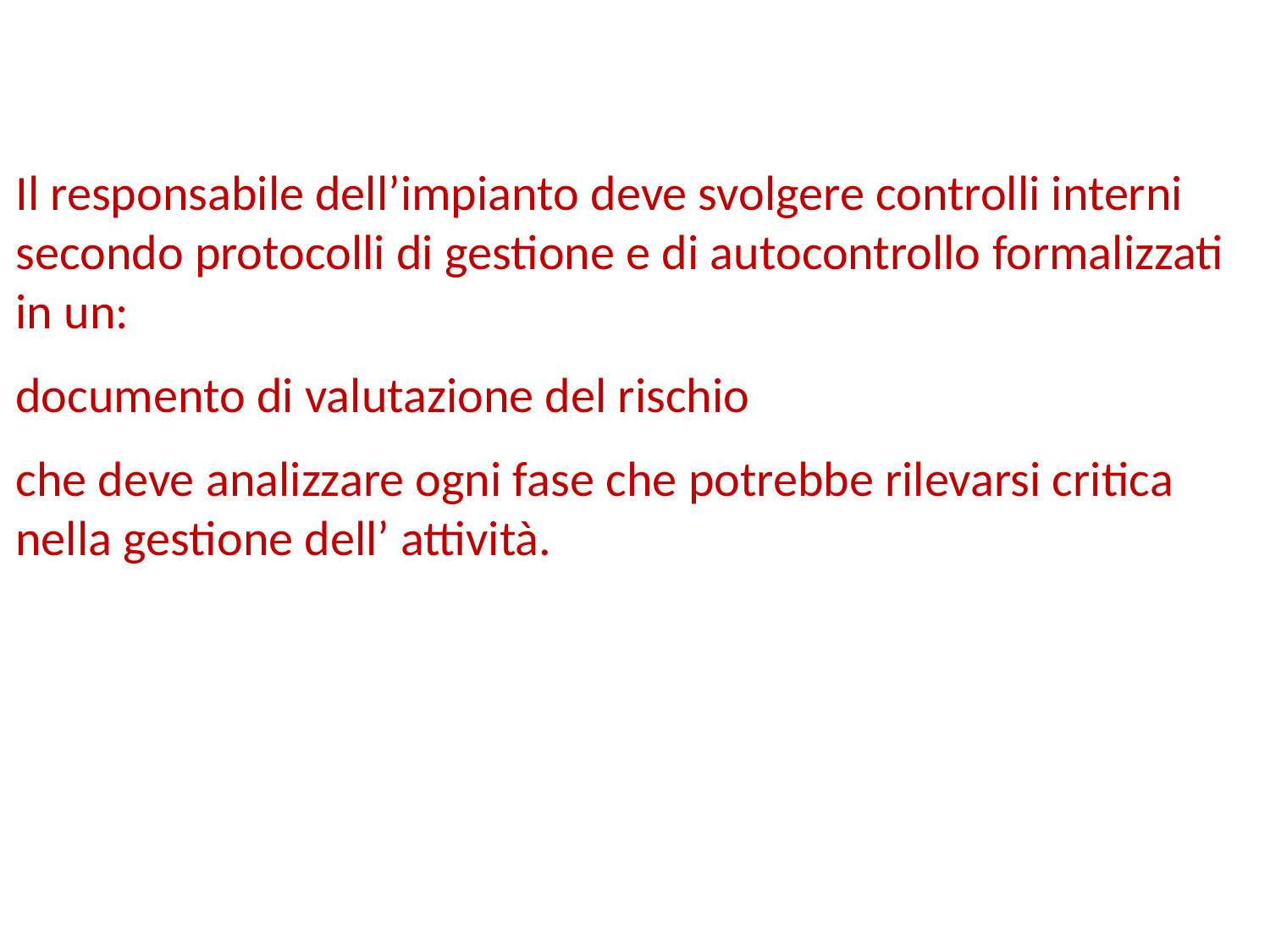

Il responsabile dell’impianto deve svolgere controlli interni secondo protocolli di gestione e di autocontrollo formalizzati in un:
documento di valutazione del rischio
che deve analizzare ogni fase che potrebbe rilevarsi critica nella gestione dell’ attività.